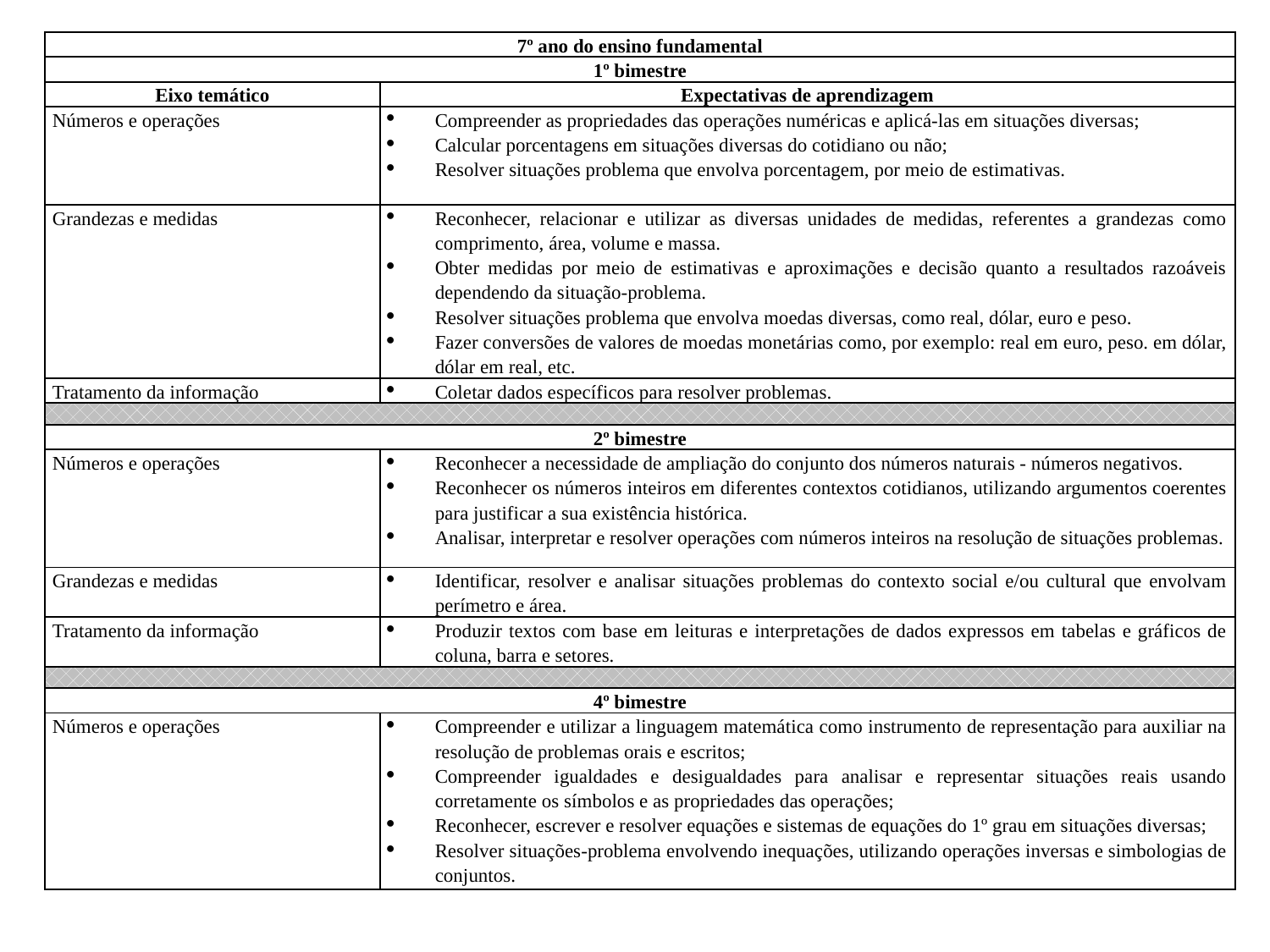

| 7º ano do ensino fundamental |  |
| --- | --- |
| 1º bimestre |  |
| Eixo temático | Expectativas de aprendizagem |
| Números e operações | Compreender as propriedades das operações numéricas e aplicá-las em situações diversas; Calcular porcentagens em situações diversas do cotidiano ou não; Resolver situações problema que envolva porcentagem, por meio de estimativas. |
| Grandezas e medidas | Reconhecer, relacionar e utilizar as diversas unidades de medidas, referentes a grandezas como comprimento, área, volume e massa. Obter medidas por meio de estimativas e aproximações e decisão quanto a resultados razoáveis dependendo da situação-problema. Resolver situações problema que envolva moedas diversas, como real, dólar, euro e peso. Fazer conversões de valores de moedas monetárias como, por exemplo: real em euro, peso. em dólar, dólar em real, etc. |
| Tratamento da informação | Coletar dados específicos para resolver problemas. |
|  |  |
| 2º bimestre |  |
| Números e operações | Reconhecer a necessidade de ampliação do conjunto dos números naturais - números negativos. Reconhecer os números inteiros em diferentes contextos cotidianos, utilizando argumentos coerentes para justificar a sua existência histórica. Analisar, interpretar e resolver operações com números inteiros na resolução de situações problemas. |
| Grandezas e medidas | Identificar, resolver e analisar situações problemas do contexto social e/ou cultural que envolvam perímetro e área. |
| Tratamento da informação | Produzir textos com base em leituras e interpretações de dados expressos em tabelas e gráficos de coluna, barra e setores. |
|  |  |
| 4º bimestre |  |
| Números e operações | Compreender e utilizar a linguagem matemática como instrumento de representação para auxiliar na resolução de problemas orais e escritos; Compreender igualdades e desigualdades para analisar e representar situações reais usando corretamente os símbolos e as propriedades das operações; Reconhecer, escrever e resolver equações e sistemas de equações do 1º grau em situações diversas; Resolver situações-problema envolvendo inequações, utilizando operações inversas e simbologias de conjuntos. |